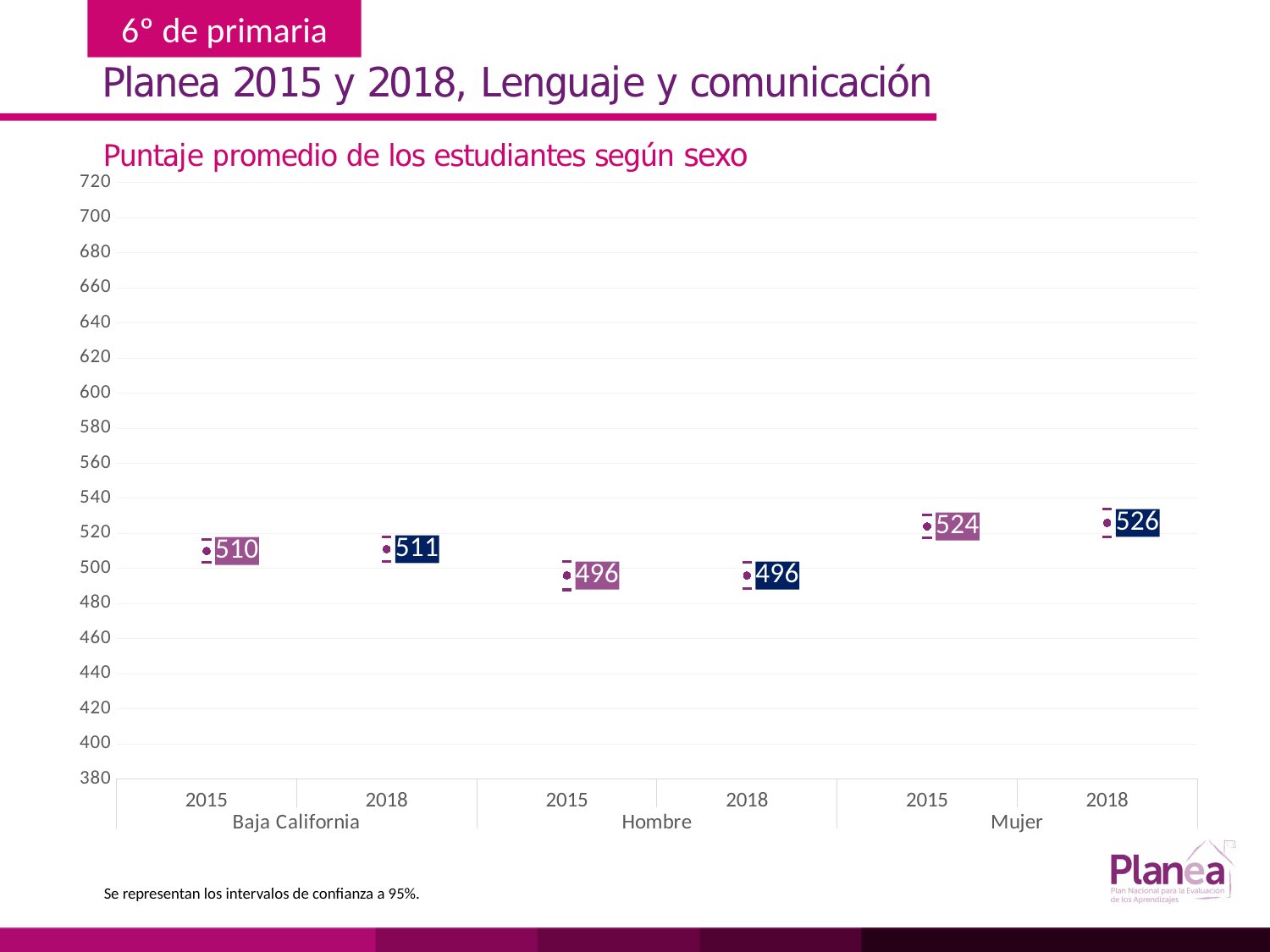

Planea 2015 y 2018, Lenguaje y comunicación

Puntaje promedio de los estudiantes según sexo

### Chart

| Category |  |  |  |
|---|---|---|---|
| 2015 | 503.632 | 516.368 | 510.0 |
| 2018 | 504.035 | 517.965 | 511.0 |
| 2015 | 487.841 | 504.159 | 496.0 |
| 2018 | 488.438 | 503.562 | 496.0 |
| 2015 | 517.433 | 530.567 | 524.0 |
| 2018 | 517.841 | 534.159 | 526.0 |
Se representan los intervalos de confianza a 95%.